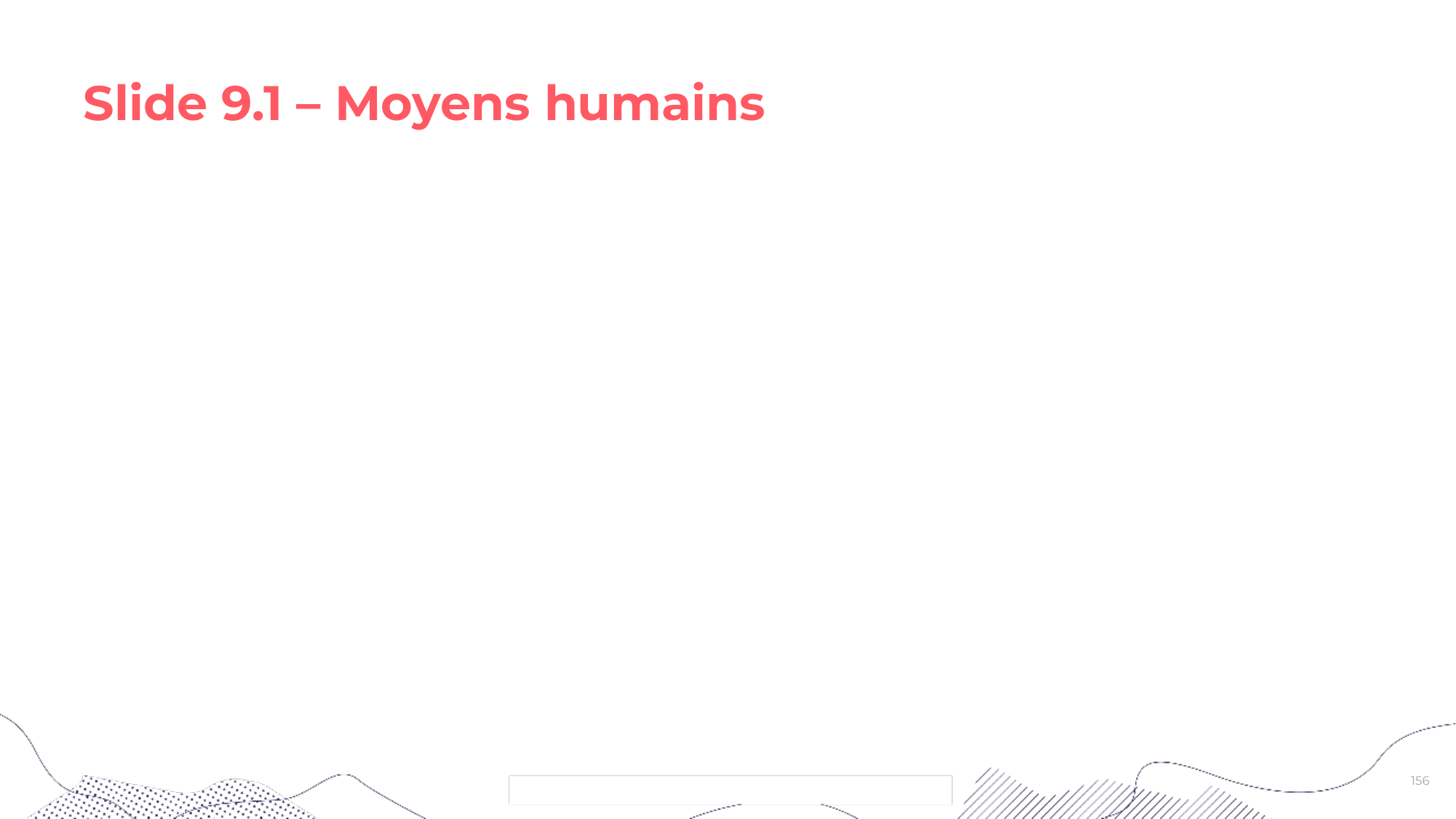

# Slide 9.1 – Moyens humains
156